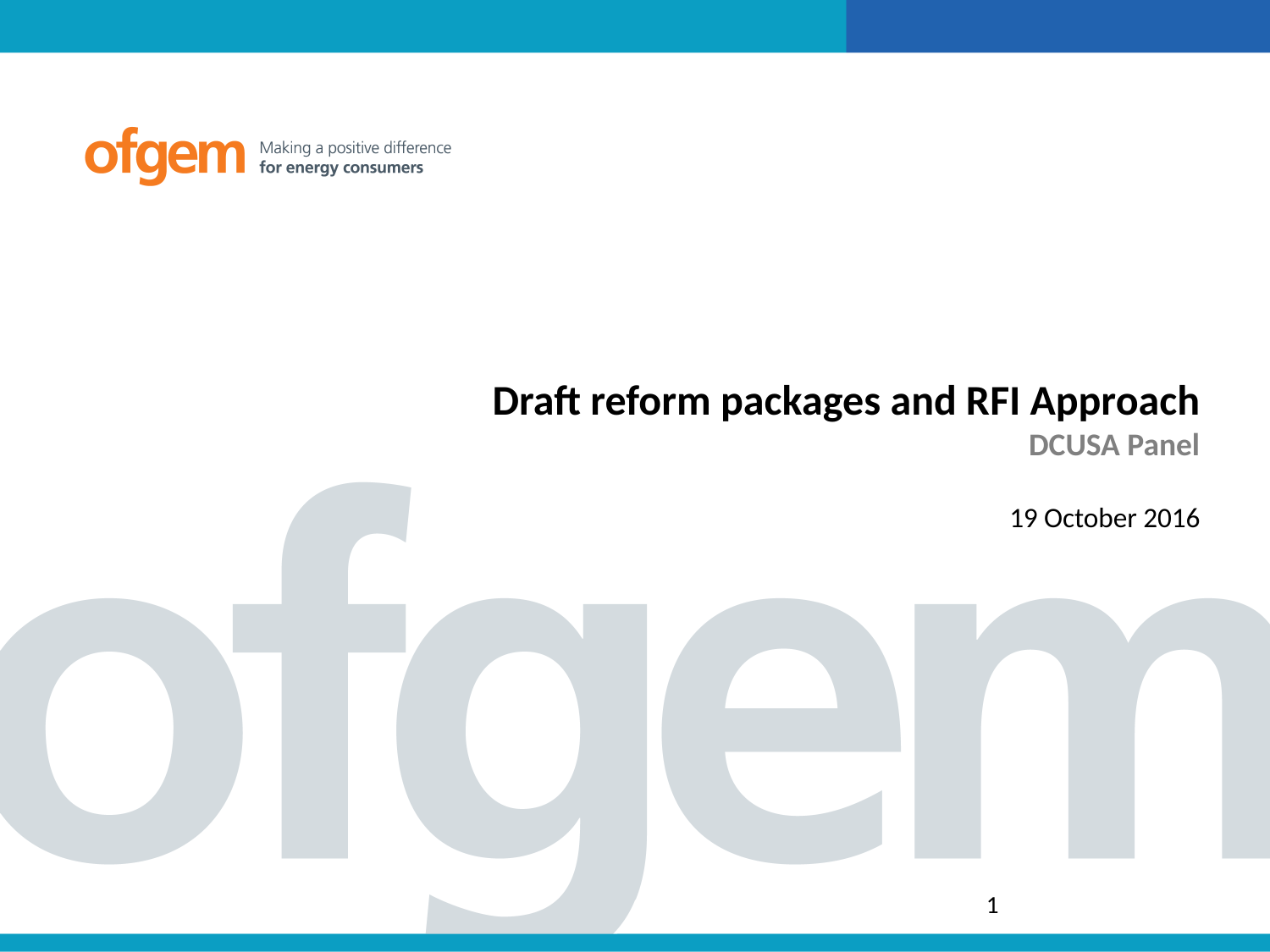

Draft reform packages and RFI Approach
DCUSA Panel

19 October 2016
1